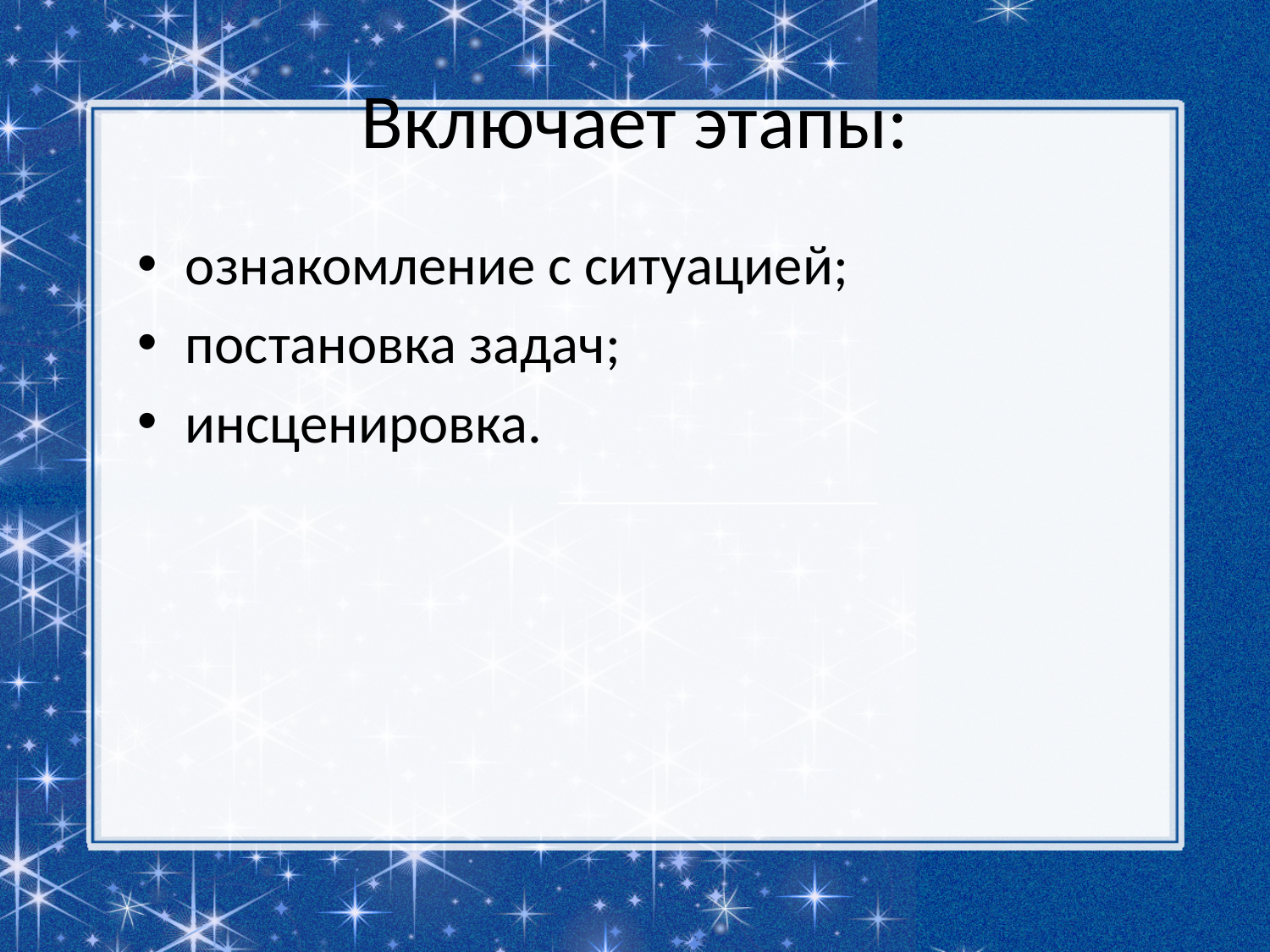

# Включает этапы:
ознакомление с ситуацией;
постановка задач;
инсценировка.